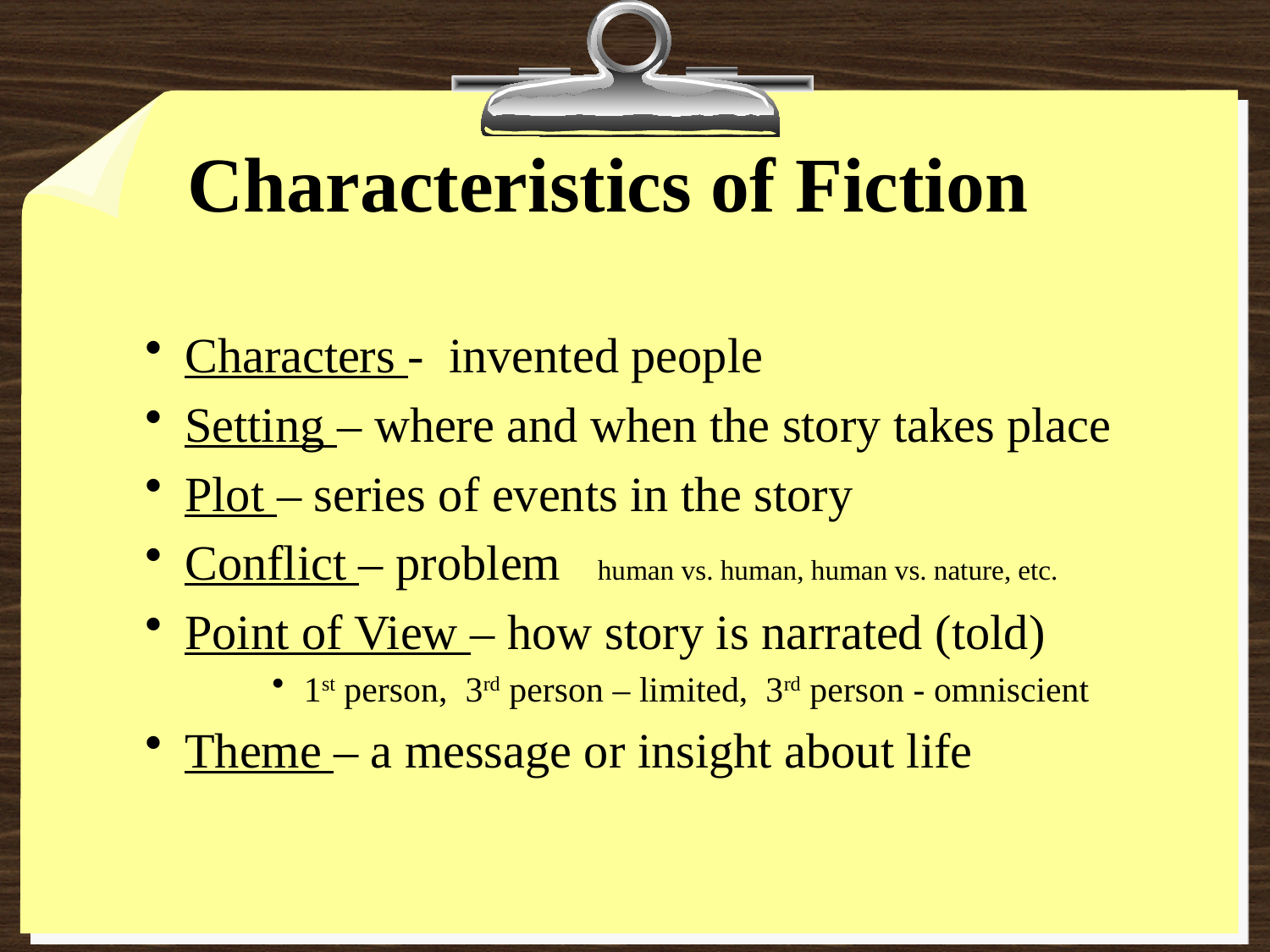

# Characteristics of Fiction
Characters -  invented people
Setting – where and when the story takes place
Plot – series of events in the story
Conflict – problem   human vs. human, human vs. nature, etc.
Point of View – how story is narrated (told)
1st person,  3rd person – limited,  3rd person - omniscient
Theme – a message or insight about life